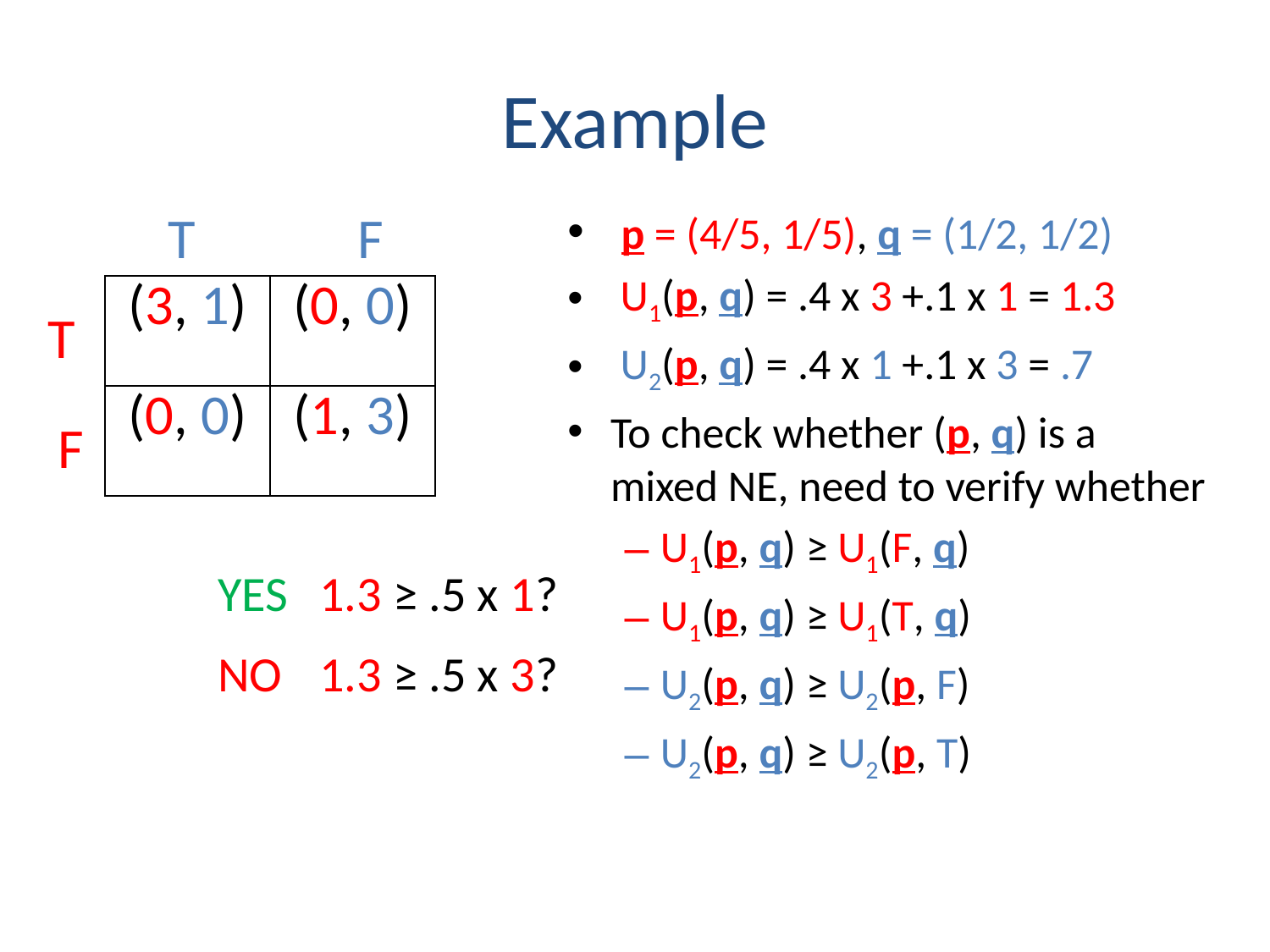

# Example
T
F
T
F
 p = (4/5, 1/5), q = (1/2, 1/2)
 U1(p, q) = .4 x 3 +.1 x 1 = 1.3
 U2(p, q) = .4 x 1 +.1 x 3 = .7
To check whether (p, q) is a mixed NE, need to verify whether
U1(p, q) ≥ U1(F, q)
U1(p, q) ≥ U1(T, q)
U2(p, q) ≥ U2(p, F)
U2(p, q) ≥ U2(p, T)

| (3, 1) | (0, 0) |
| --- | --- |
| (0, 0) | (1, 3) |
YES
1.3 ≥ .5 x 1?
NO
1.3 ≥ .5 x 3?